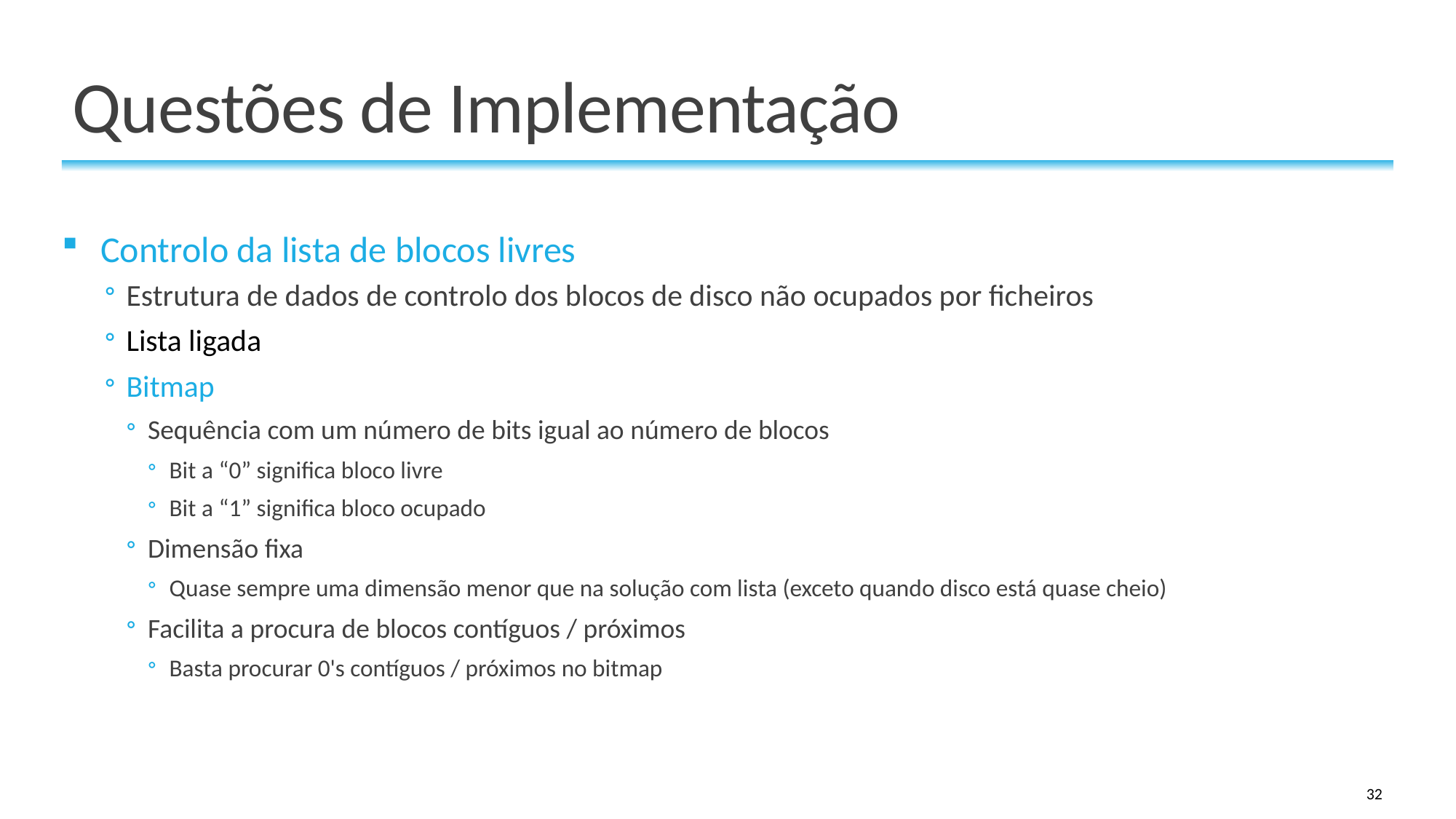

# Questões de Implementação
Controlo da lista de blocos livres
Estrutura de dados de controlo dos blocos de disco não ocupados por ficheiros
Lista ligada
Bitmap
Sequência com um número de bits igual ao número de blocos
Bit a “0” significa bloco livre
Bit a “1” significa bloco ocupado
Dimensão fixa
Quase sempre uma dimensão menor que na solução com lista (exceto quando disco está quase cheio)
Facilita a procura de blocos contíguos / próximos
Basta procurar 0's contíguos / próximos no bitmap
32